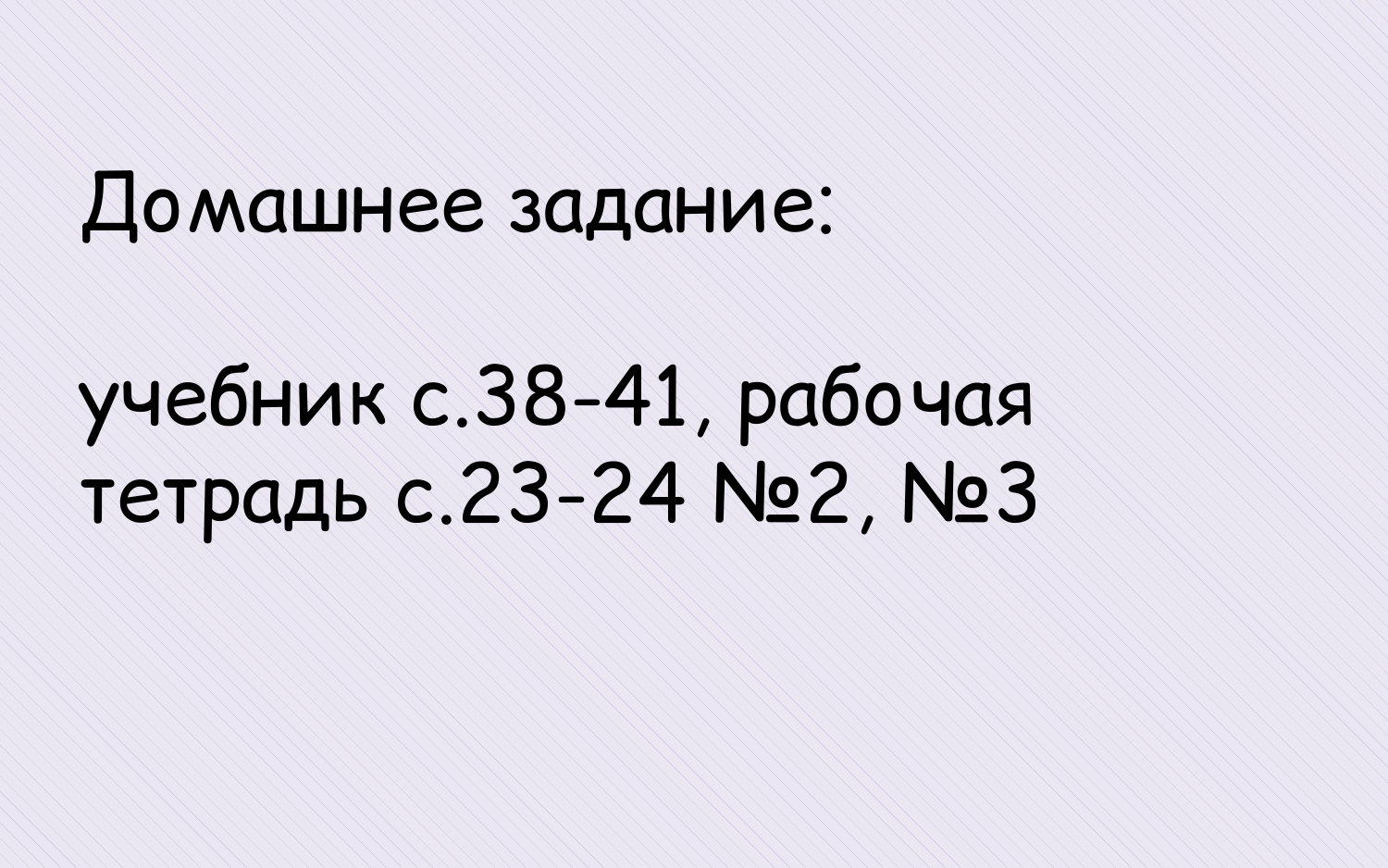

# Домашнее задание: учебник с.38-41, рабочая тетрадь с.23-24 №2, №3